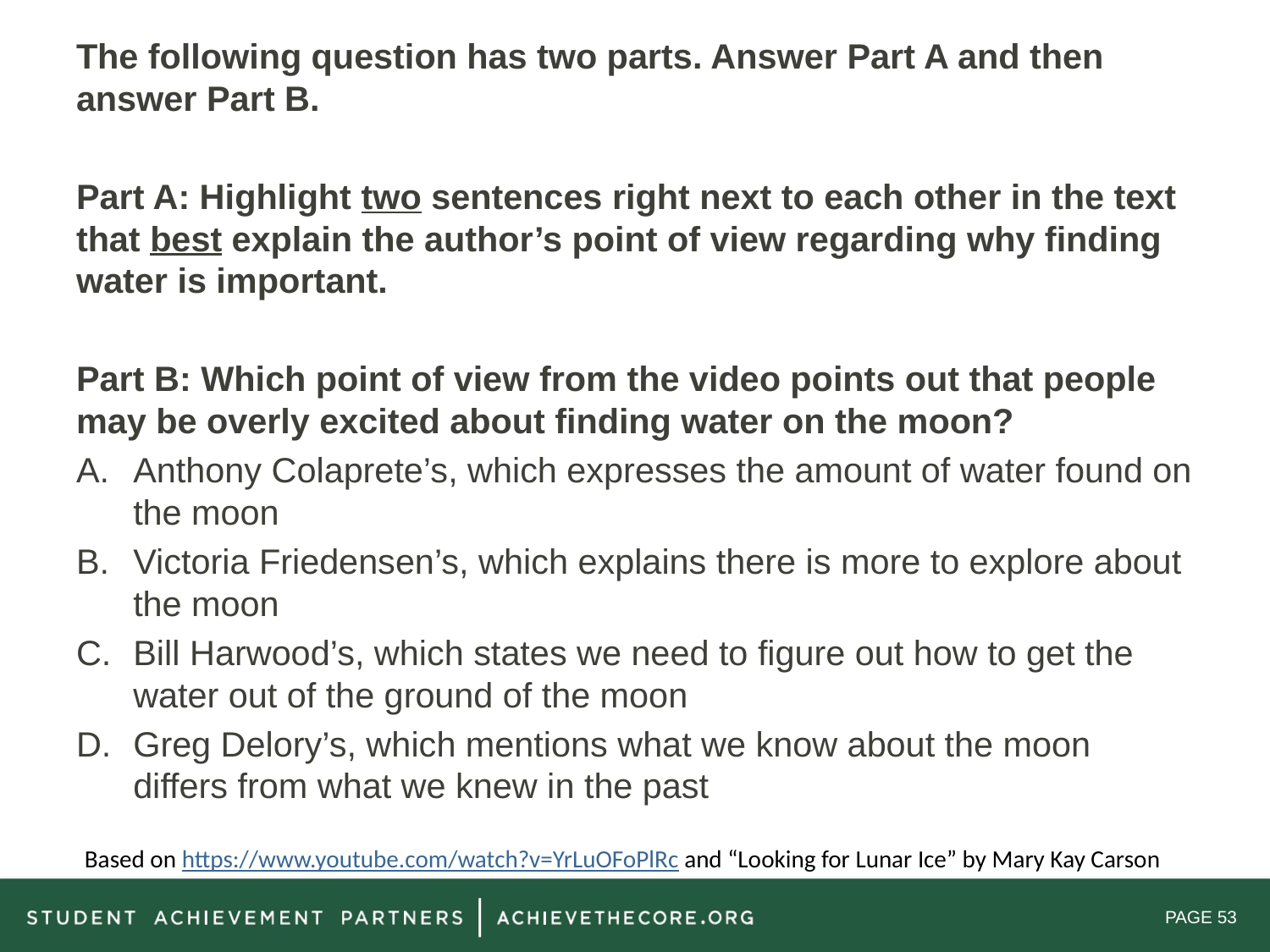

The following question has two parts. Answer Part A and then answer Part B.

Part A: Highlight two sentences right next to each other in the text that best explain the author’s point of view regarding why finding water is important.

Part B: Which point of view from the video points out that people may be overly excited about finding water on the moon?
Anthony Colaprete’s, which expresses the amount of water found on the moon
Victoria Friedensen’s, which explains there is more to explore about the moon
Bill Harwood’s, which states we need to figure out how to get the water out of the ground of the moon
Greg Delory’s, which mentions what we know about the moon differs from what we knew in the past

Based on https://www.youtube.com/watch?v=YrLuOFoPlRc and “Looking for Lunar Ice” by Mary Kay Carson